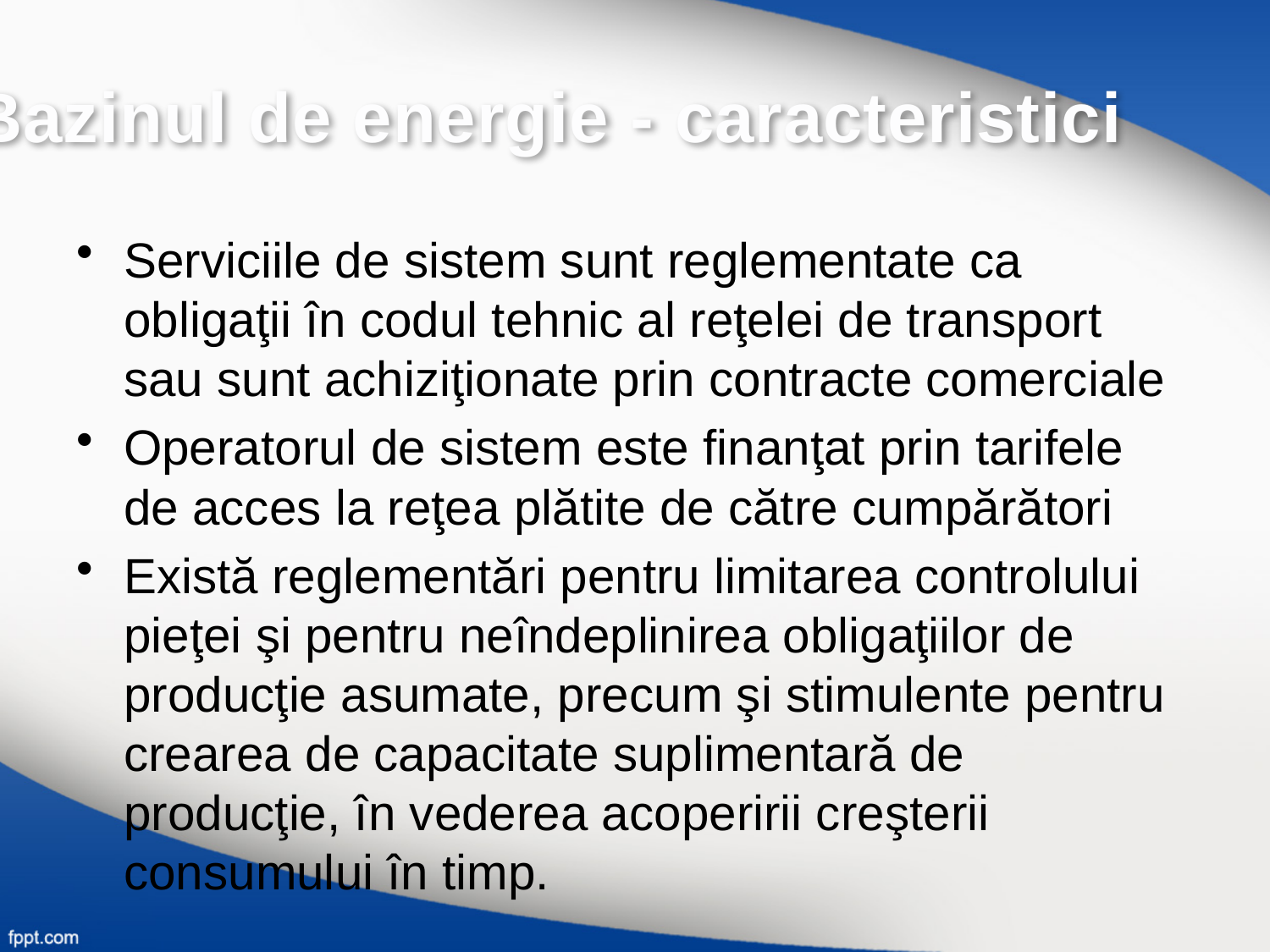

Bazinul de energie - caracteristici
Serviciile de sistem sunt reglementate ca obligaţii în codul tehnic al reţelei de transport sau sunt achiziţionate prin contracte comerciale
Operatorul de sistem este finanţat prin tarifele de acces la reţea plătite de către cumpărători
Există reglementări pentru limitarea controlului pieţei şi pentru neîndeplinirea obligaţiilor de producţie asumate, precum şi stimulente pentru crearea de capacitate suplimentară de producţie, în vederea acoperirii creşterii consumului în timp.